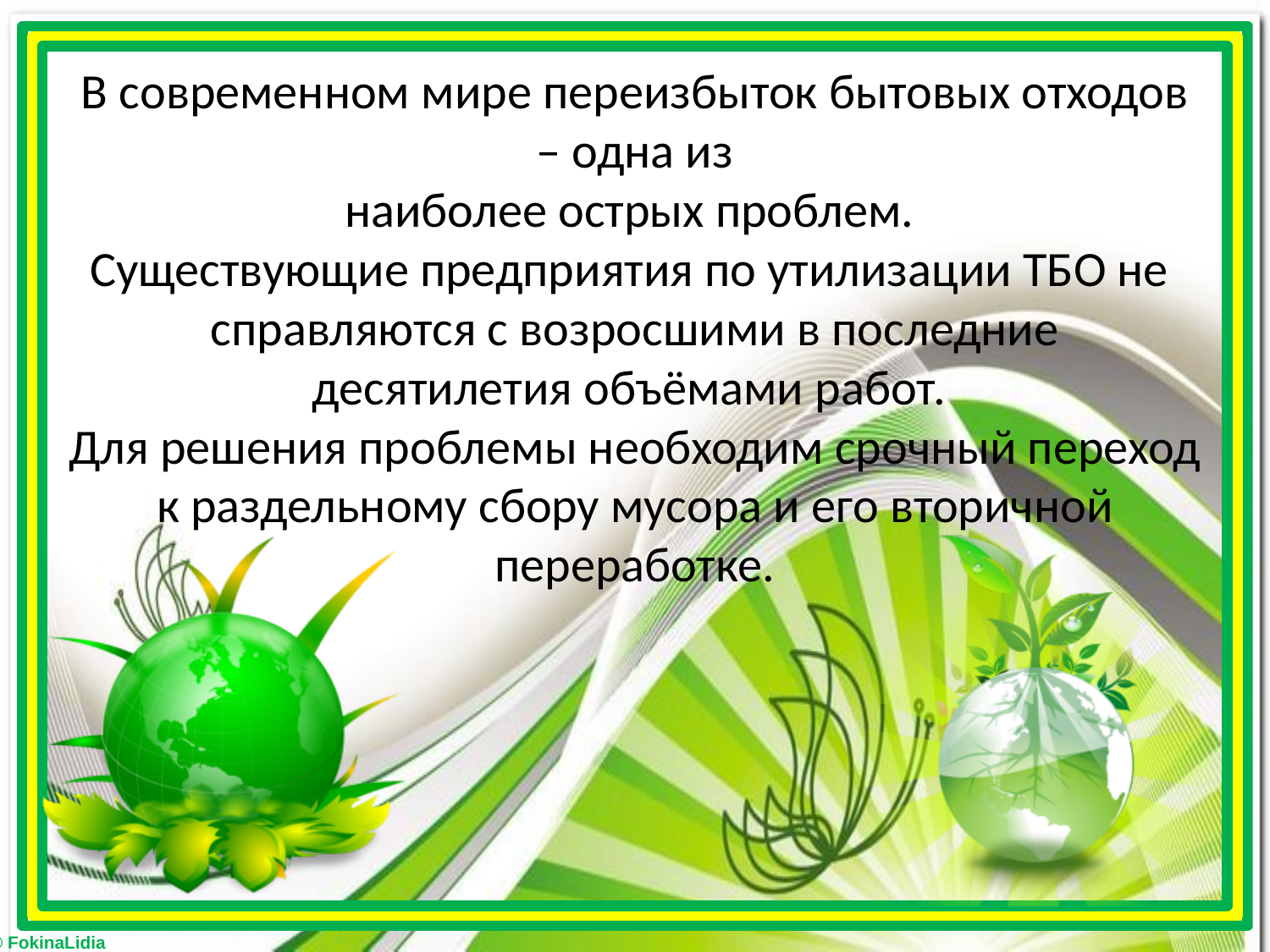

В современном мире переизбыток бытовых отходов – одна из
наиболее острых проблем.
Существующие предприятия по утилизации TБO не  справляются c возросшими в последние
десятилетия объёмами работ.
Для решения проблемы необходим срочный переход к раздельному сбору мусора и его вторичной переработке.